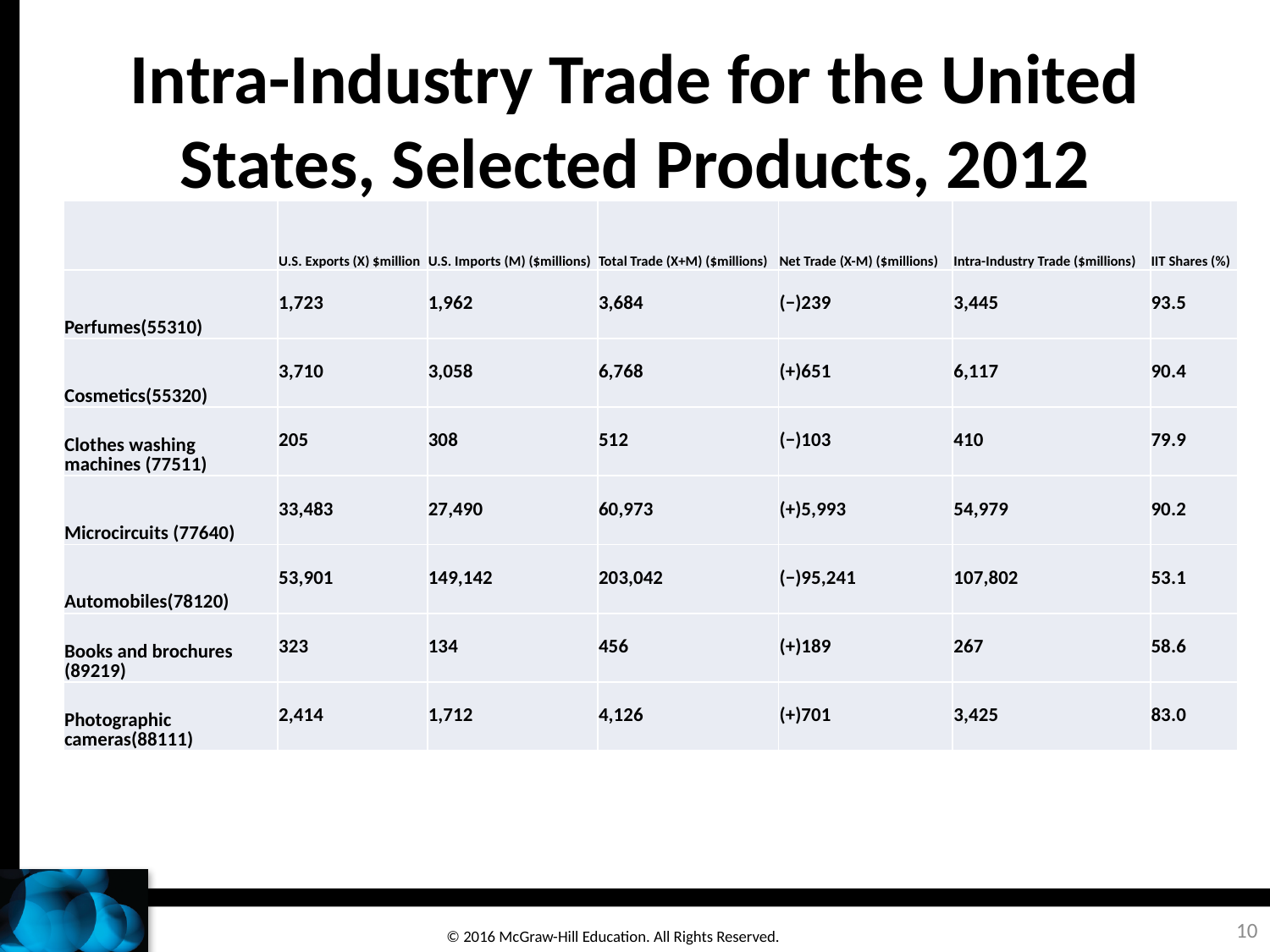

# Intra-Industry Trade for the United States, Selected Products, 2012
|  | U.S. Exports (X) $million | U.S. Imports (M) ($millions) | Total Trade (X+M) ($millions) | Net Trade (X-M) ($millions) | Intra-Industry Trade ($millions) | IIT Shares (%) |
| --- | --- | --- | --- | --- | --- | --- |
| Perfumes(55310) | 1,723 | 1,962 | 3,684 | (−)239 | 3,445 | 93.5 |
| Cosmetics(55320) | 3,710 | 3,058 | 6,768 | (+)651 | 6,117 | 90.4 |
| Clothes washing machines (77511) | 205 | 308 | 512 | (−)103 | 410 | 79.9 |
| Microcircuits (77640) | 33,483 | 27,490 | 60,973 | (+)5,993 | 54,979 | 90.2 |
| Automobiles(78120) | 53,901 | 149,142 | 203,042 | (−)95,241 | 107,802 | 53.1 |
| Books and brochures (89219) | 323 | 134 | 456 | (+)189 | 267 | 58.6 |
| Photographic cameras(88111) | 2,414 | 1,712 | 4,126 | (+)701 | 3,425 | 83.0 |
10
© 2016 McGraw-Hill Education. All Rights Reserved.